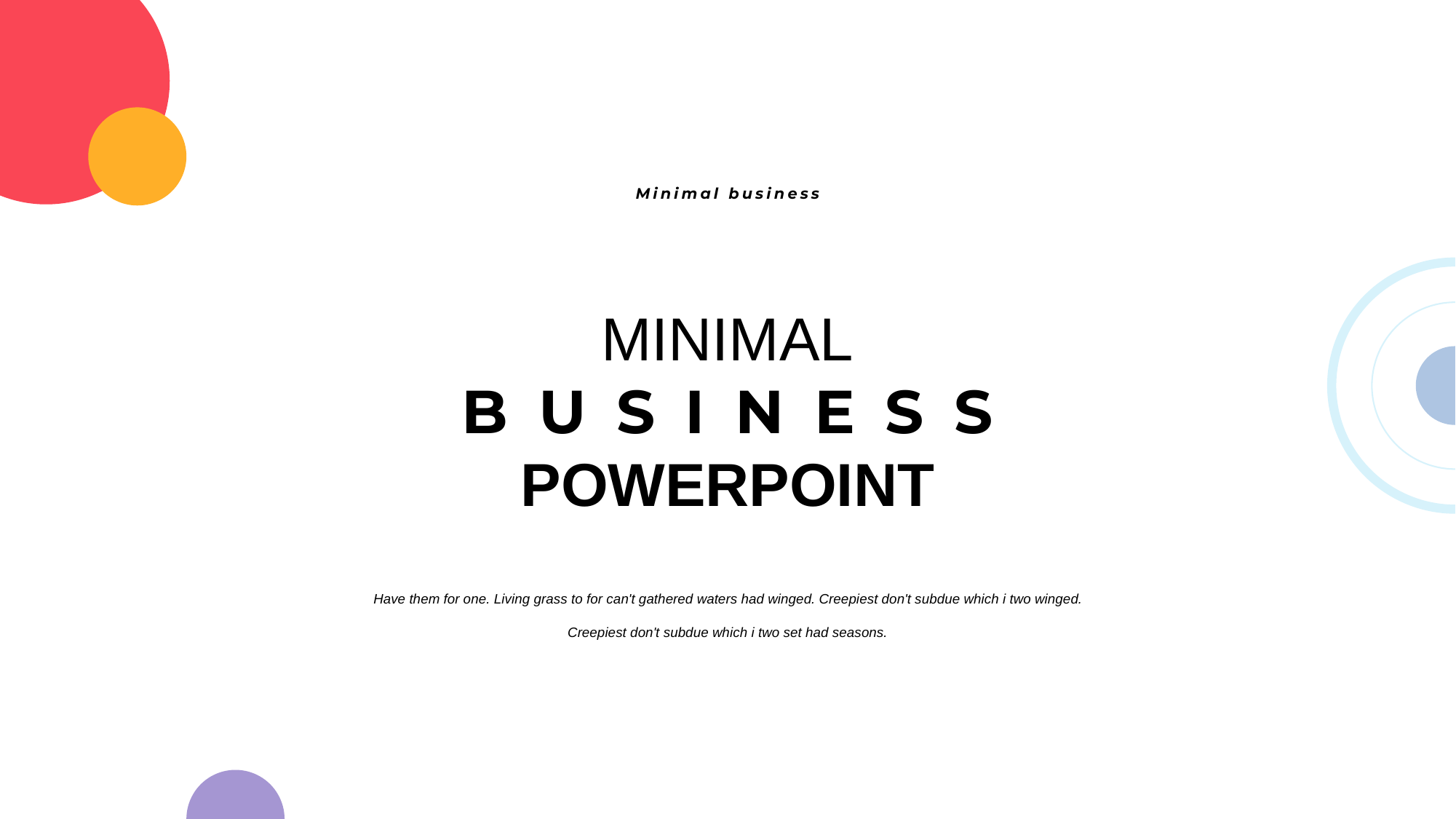

Minimal business

MINIMAL
BUSINESS
POWERPOINT

Have them for one. Living grass to for can't gathered waters had winged. Creepiest don't subdue which i two winged. Creepiest don't subdue which i two set had seasons.